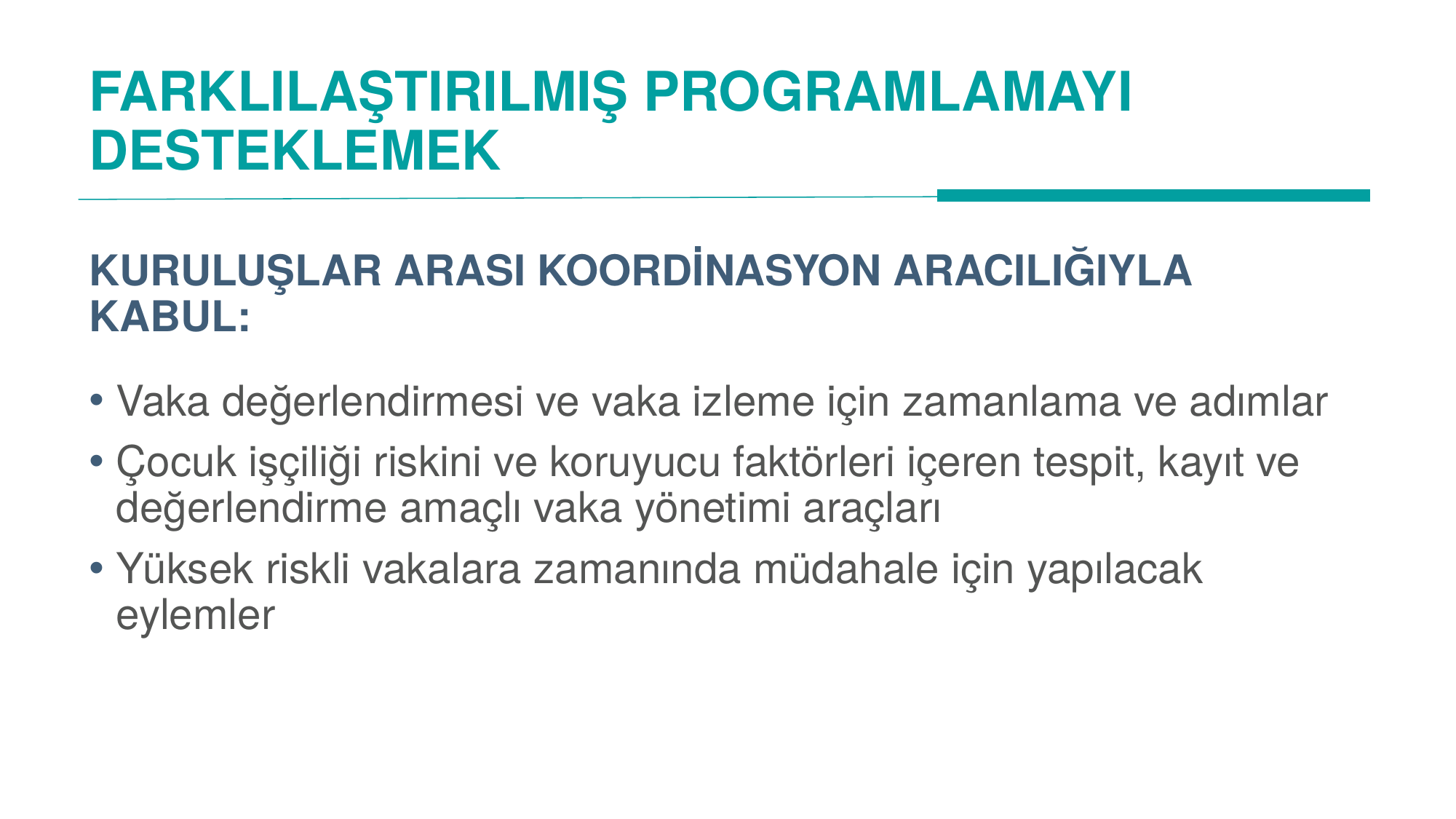

# FARKLILAŞTIRILMIŞ PROGRAMLAMAYI DESTEKLEMEK
KURULUŞLAR ARASI KOORDİNASYON ARACILIĞIYLA KABUL:
Vaka değerlendirmesi ve vaka izleme için zamanlama ve adımlar
Çocuk işçiliği riskini ve koruyucu faktörleri içeren tespit, kayıt ve değerlendirme amaçlı vaka yönetimi araçları
Yüksek riskli vakalara zamanında müdahale için yapılacak eylemler